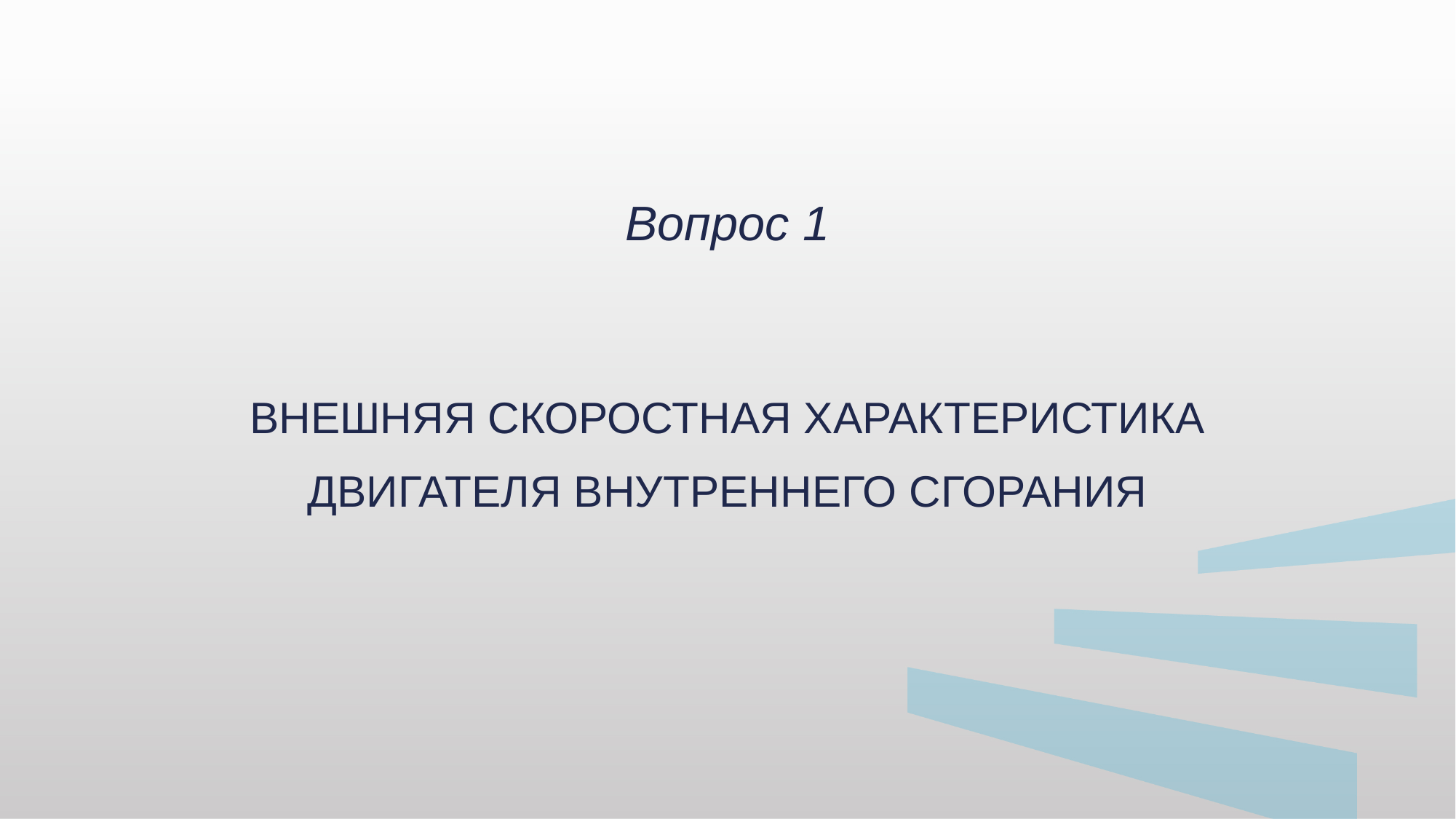

Вопрос 1
ВНЕШНЯЯ СКОРОСТНАЯ ХАРАКТЕРИСТИКА ДВИГАТЕЛЯ ВНУТРЕННЕГО СГОРАНИЯ